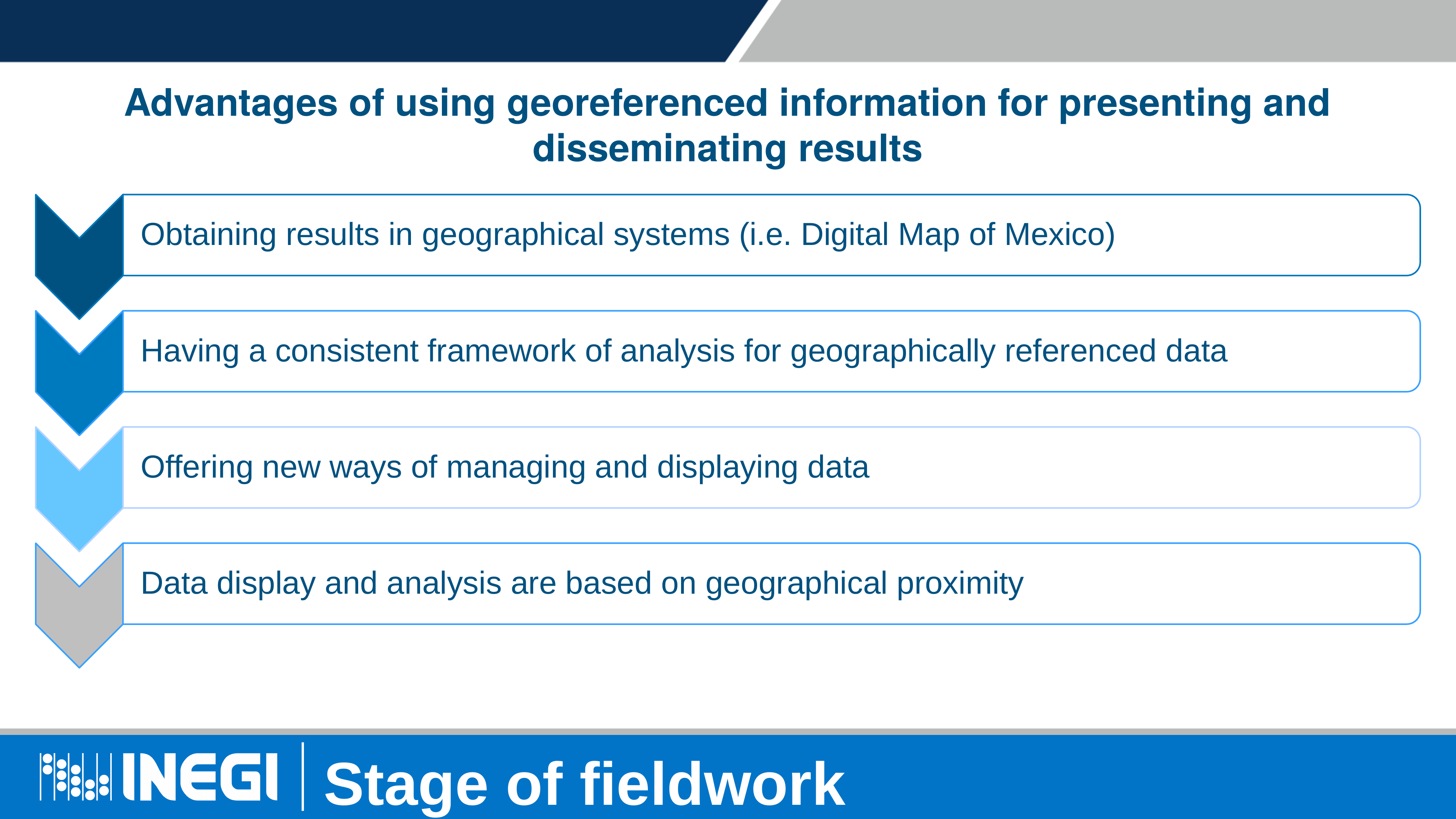

Advantages of using georeferenced information for presenting and disseminating results

Obtaining results in geographical systems (i.e. Digital Map of Mexico)

Having a consistent framework of analysis for geographically referenced data

Offering new ways of managing and displaying data

Data display and analysis are based on geographical proximity
Stage of fieldwork
#